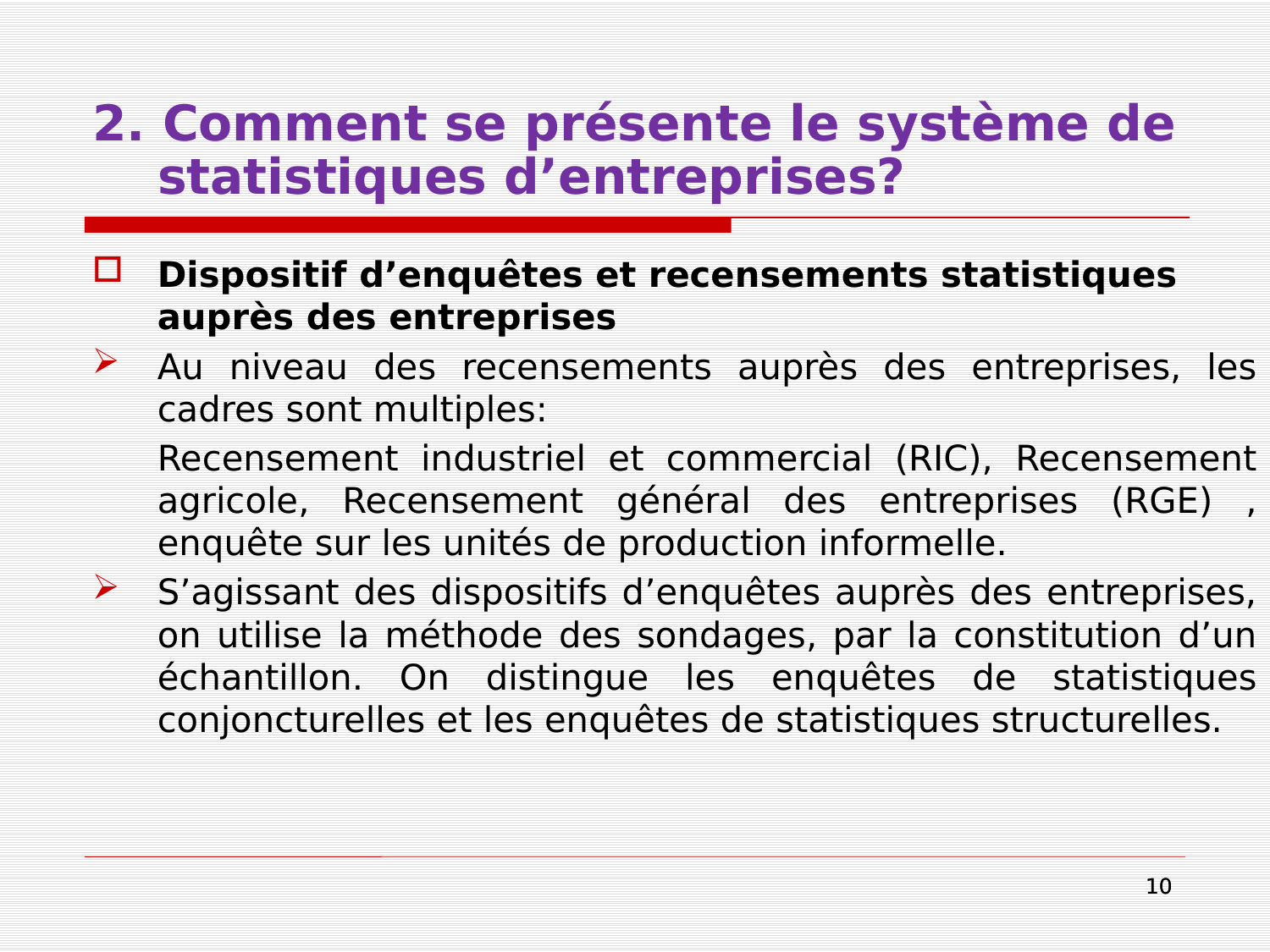

# 2. Comment se présente le système de statistiques d’entreprises?
Dispositif d’enquêtes et recensements statistiques auprès des entreprises
Au niveau des recensements auprès des entreprises, les cadres sont multiples:
	Recensement industriel et commercial (RIC), Recensement agricole, Recensement général des entreprises (RGE) , enquête sur les unités de production informelle.
S’agissant des dispositifs d’enquêtes auprès des entreprises, on utilise la méthode des sondages, par la constitution d’un échantillon. On distingue les enquêtes de statistiques conjoncturelles et les enquêtes de statistiques structurelles.
10
10